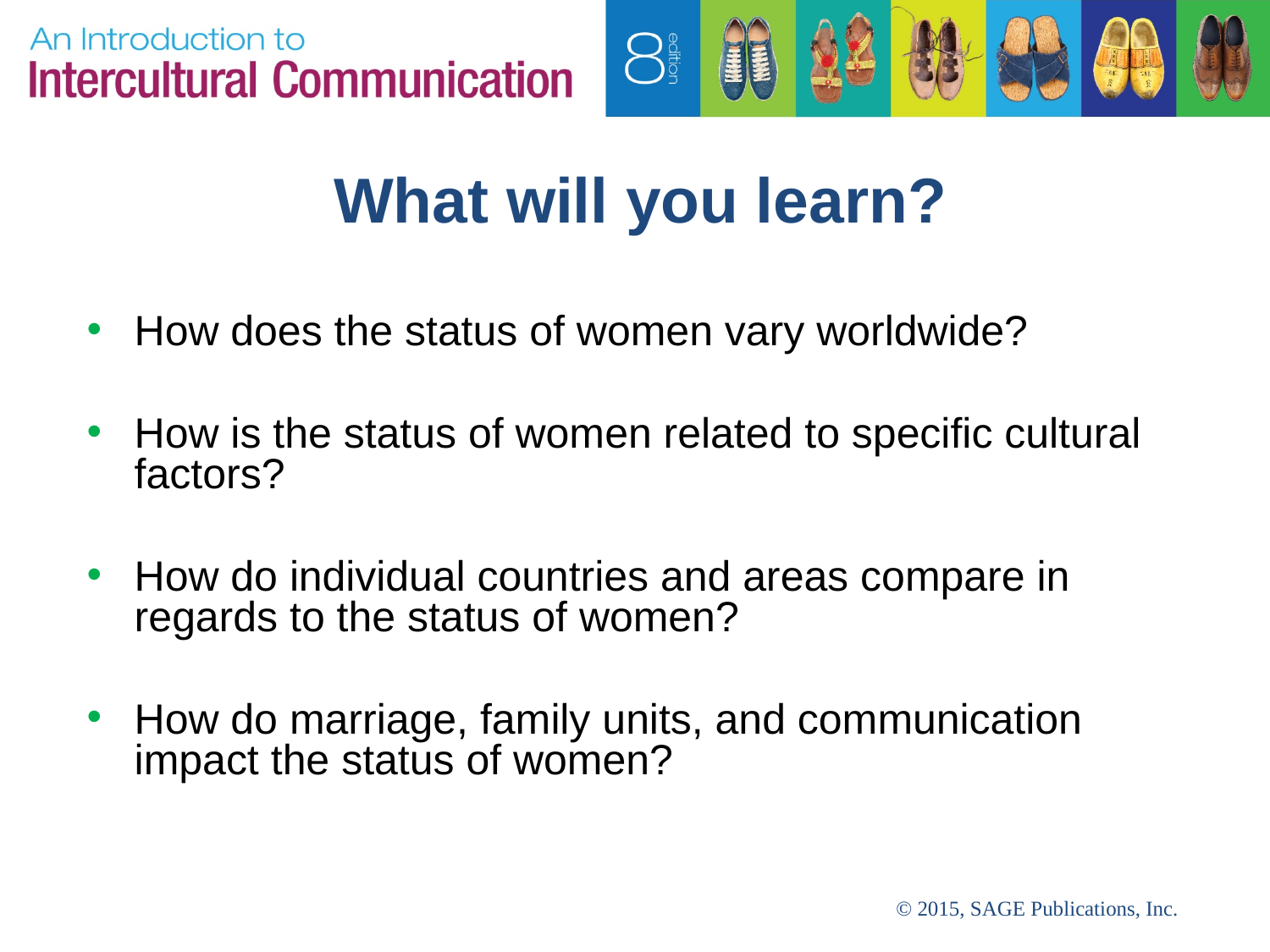

# What will you learn?
How does the status of women vary worldwide?

How is the status of women related to specific cultural factors?

How do individual countries and areas compare in regards to the status of women?

How do marriage, family units, and communication impact the status of women?
© 2015, SAGE Publications, Inc.